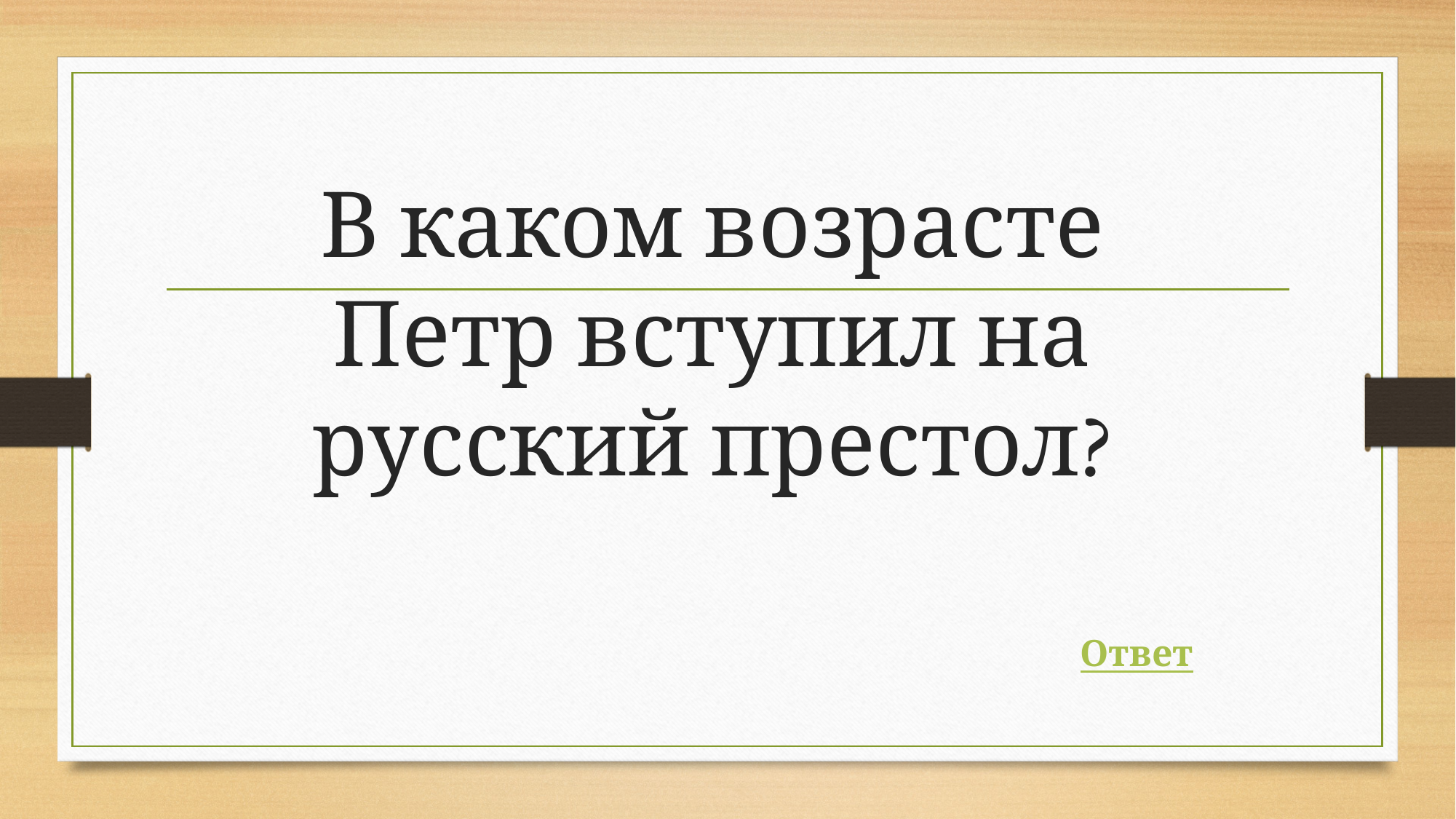

# В каком возрасте Петр вступил на русский престол?
Ответ